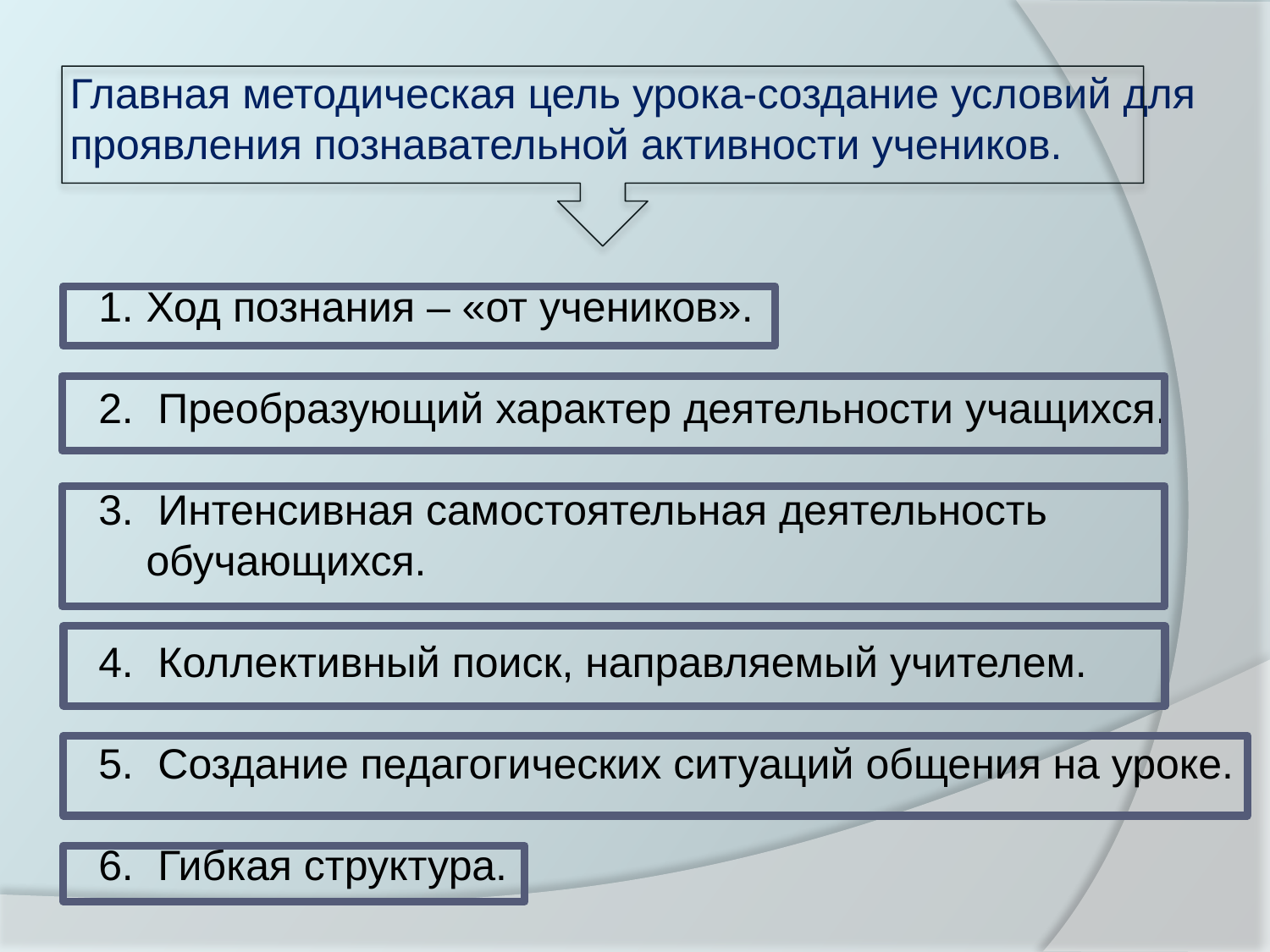

# Главная методическая цель урока-создание условий для проявления познавательной активности учеников.

Ход познания – «от учеников».

 Преобразующий характер деятельности учащихся.

 Интенсивная самостоятельная деятельность обучающихся.

 Коллективный поиск, направляемый учителем.

 Создание педагогических ситуаций общения на уроке.

 Гибкая структура.